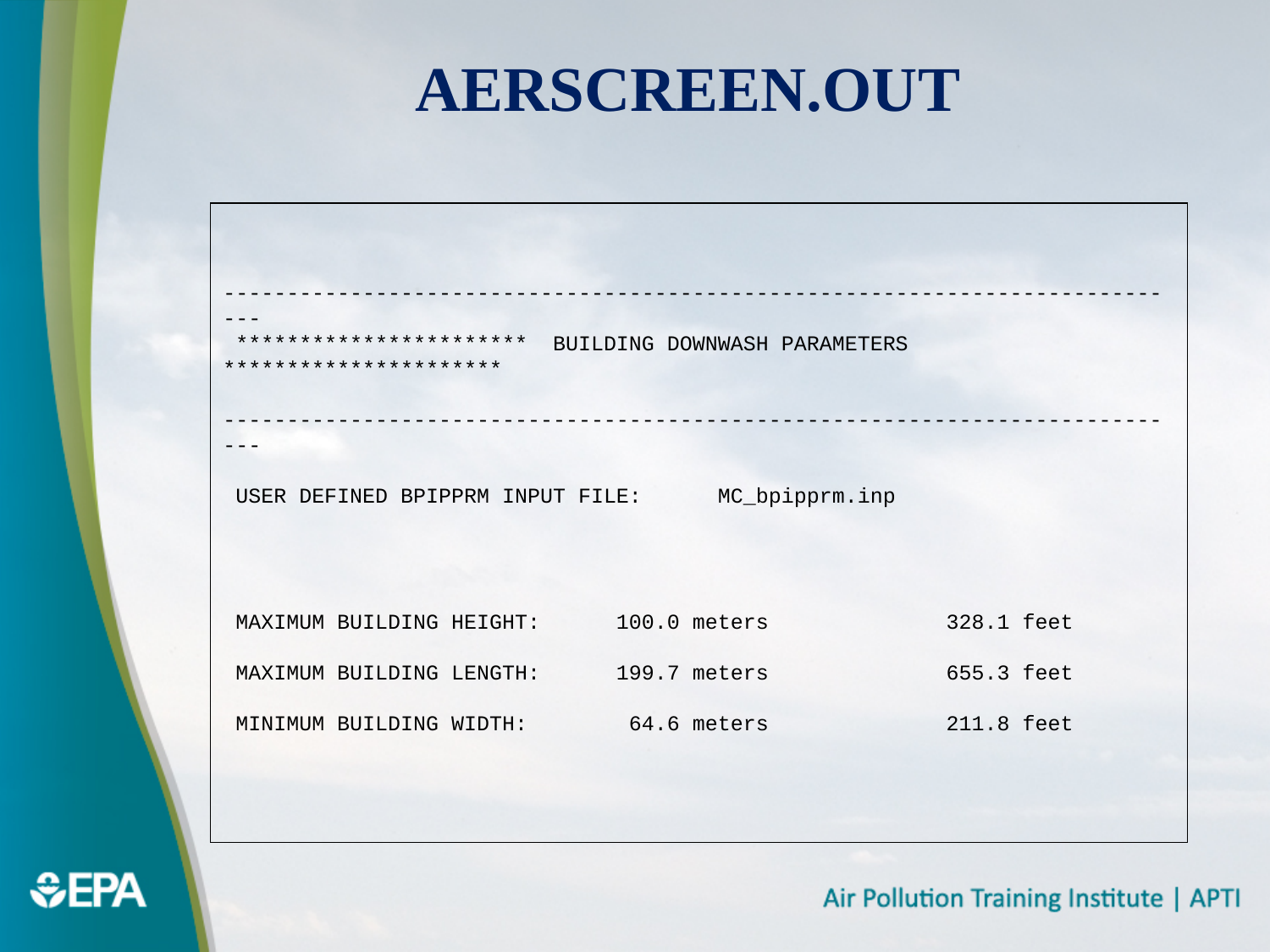

# AERSCREEN.OUT

  -----------------------------------------------------------------------------
 ***********************  BUILDING DOWNWASH PARAMETERS  **********************
 -----------------------------------------------------------------------------

 USER DEFINED BPIPPRM INPUT FILE:      MC_bpipprm.inp

 MAXIMUM BUILDING HEIGHT:      100.0 meters              328.1 feet

 MAXIMUM BUILDING LENGTH:      199.7 meters              655.3 feet

 MINIMUM BUILDING WIDTH:        64.6 meters              211.8 feet